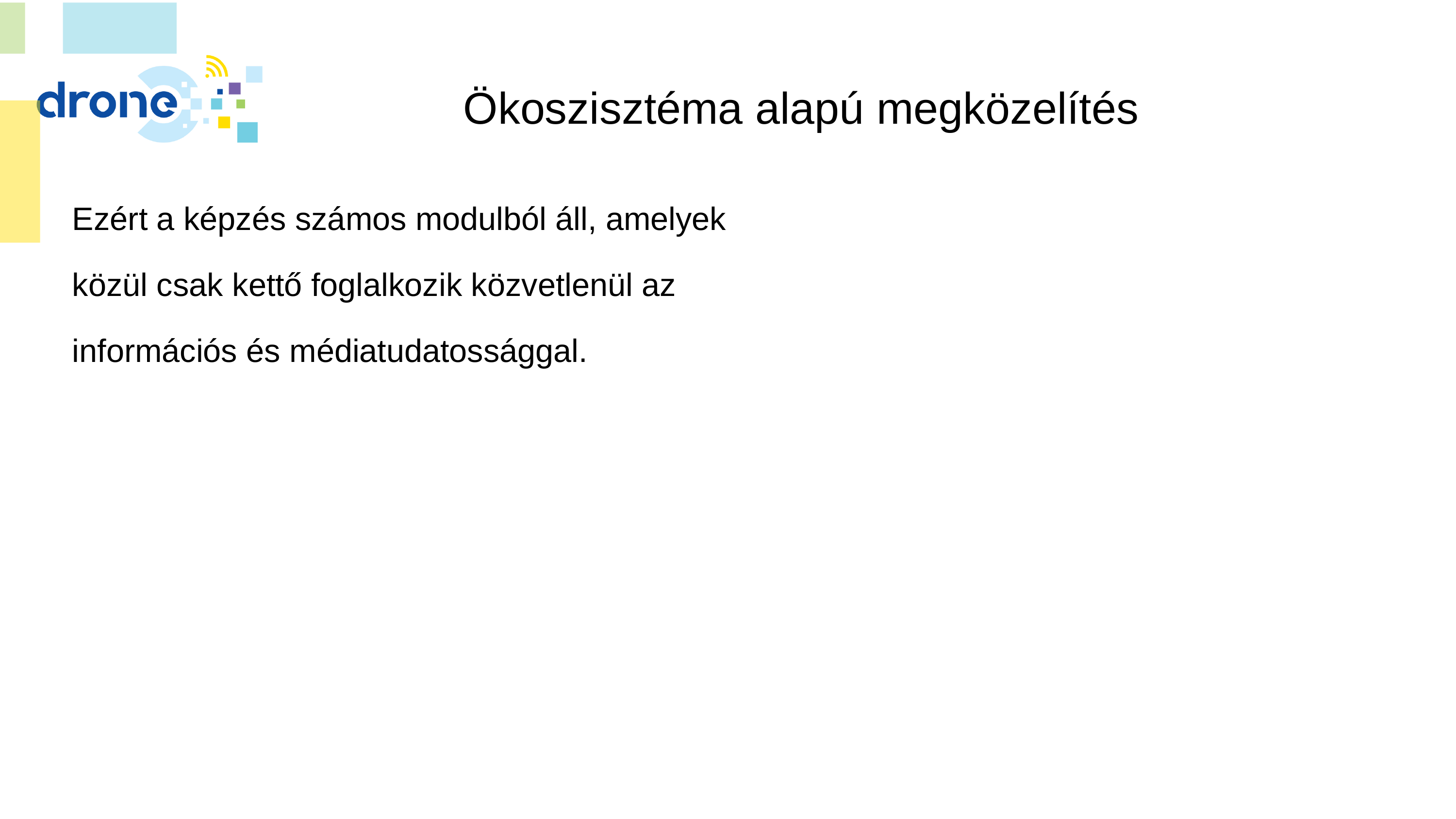

# Ökoszisztéma alapú megközelítés

Ezért a képzés számos modulból áll, amelyek közül csak kettő foglalkozik közvetlenül az információs és médiatudatossággal.